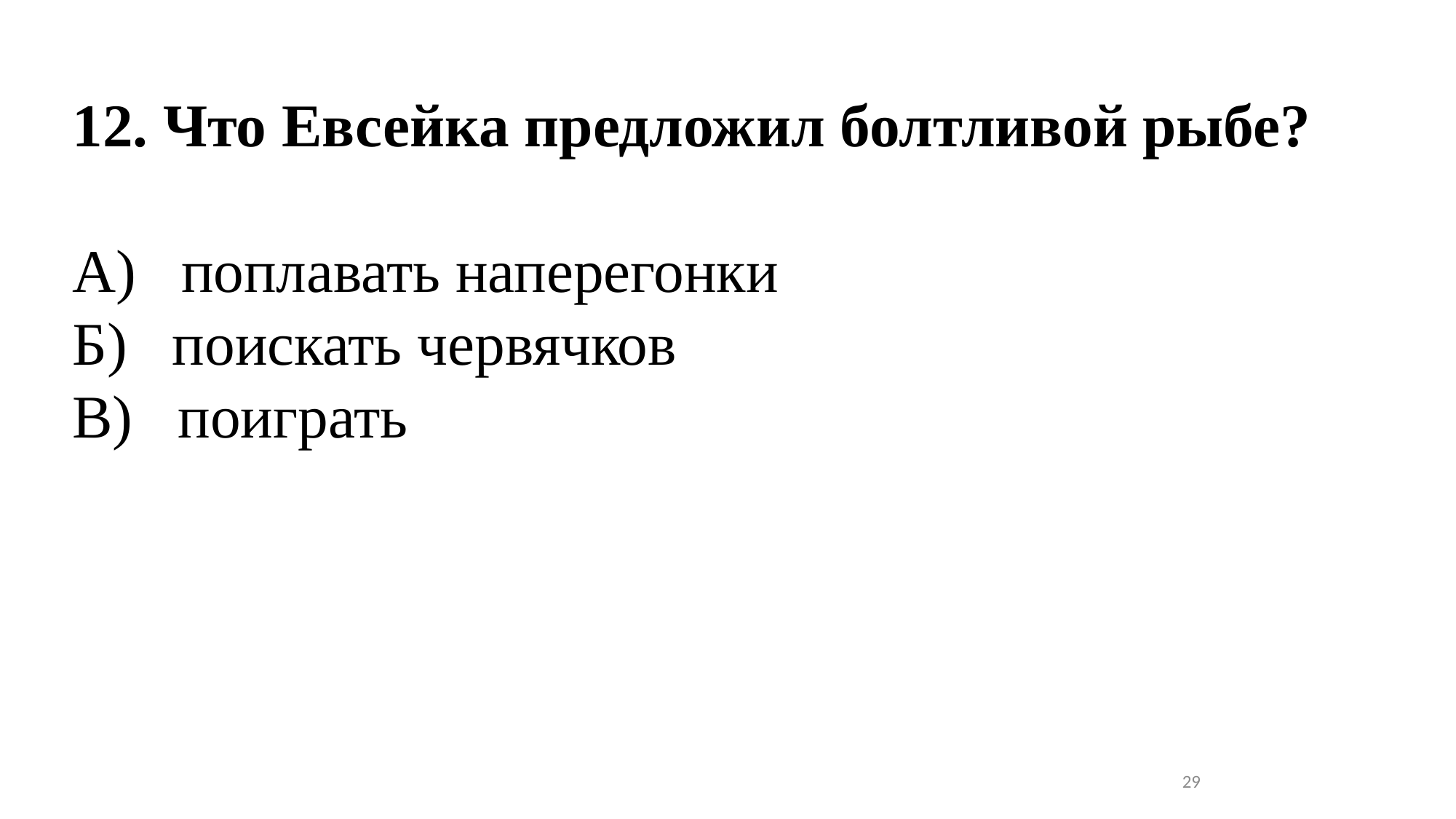

12. Что Евсейка предложил болтливой рыбе?

А)   поплавать наперегонки
Б)   поискать червячков
В)   поиграть

29